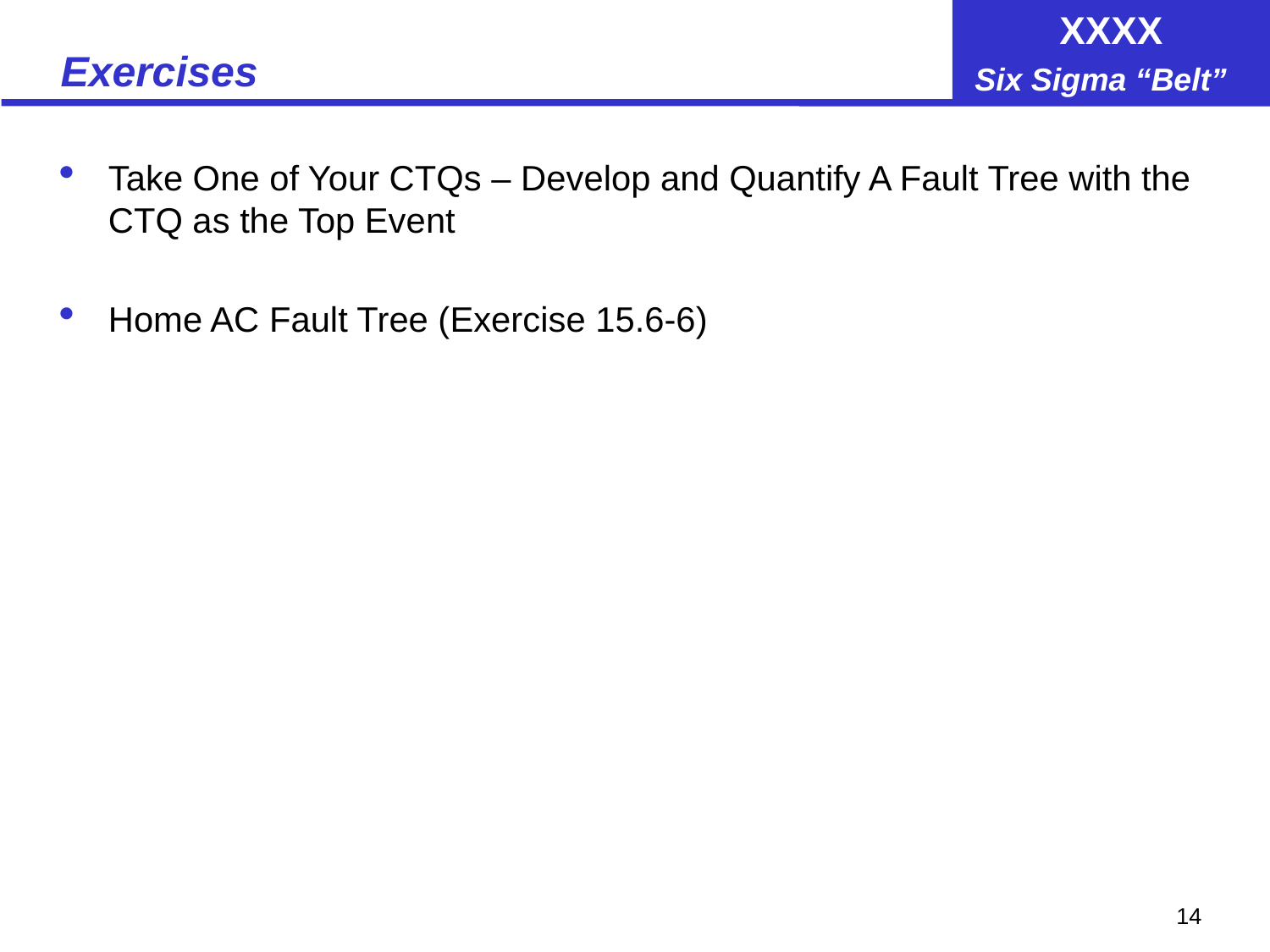

# Exercises
Take One of Your CTQs – Develop and Quantify A Fault Tree with the CTQ as the Top Event

Home AC Fault Tree (Exercise 15.6-6)